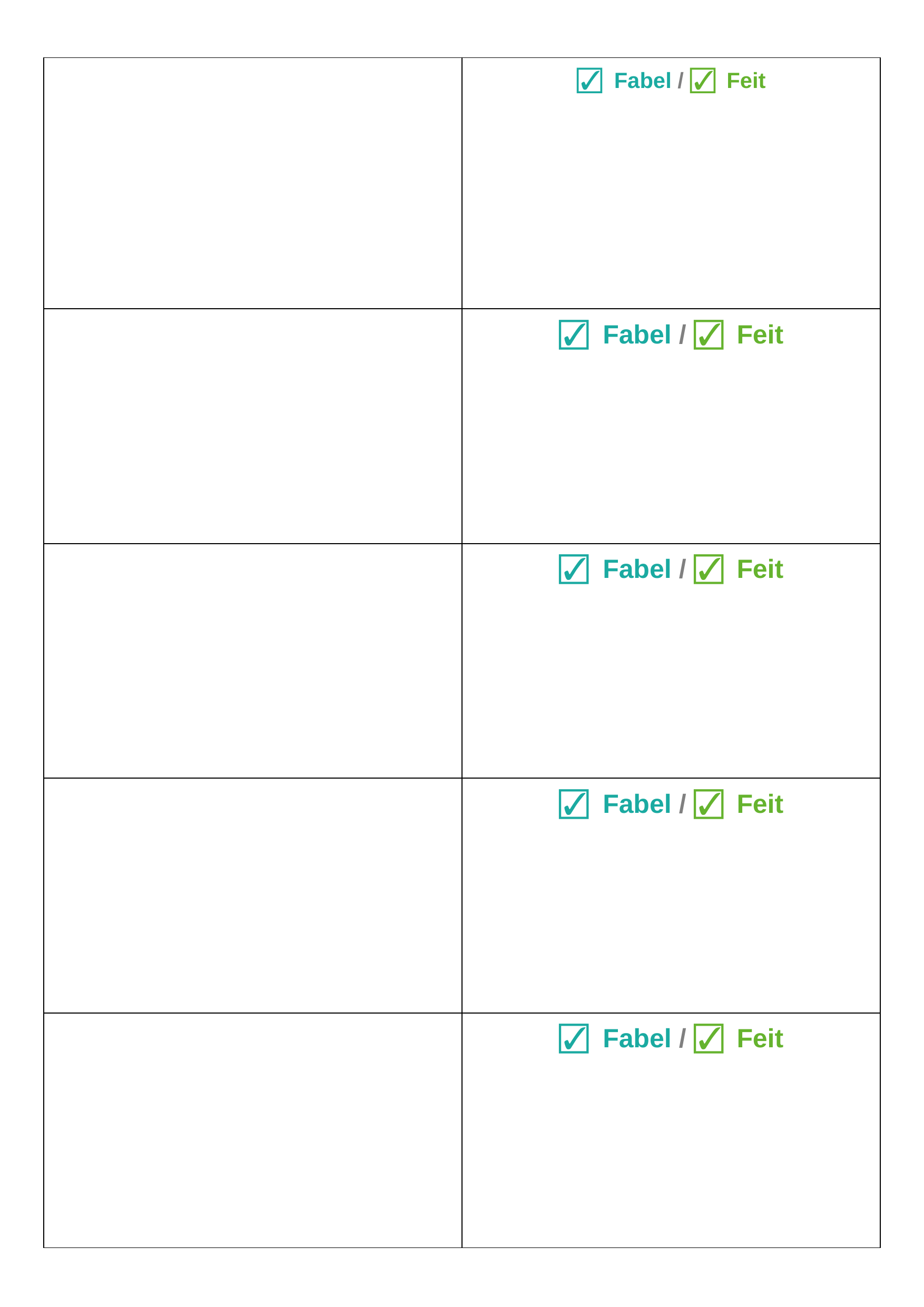

|  | ☑ Fabel / ☑ Feit |
| --- | --- |
|  | ☑ Fabel / ☑ Feit |
|  | ☑ Fabel / ☑ Feit |
|  | ☑ Fabel / ☑ Feit |
|  | ☑ Fabel / ☑ Feit |